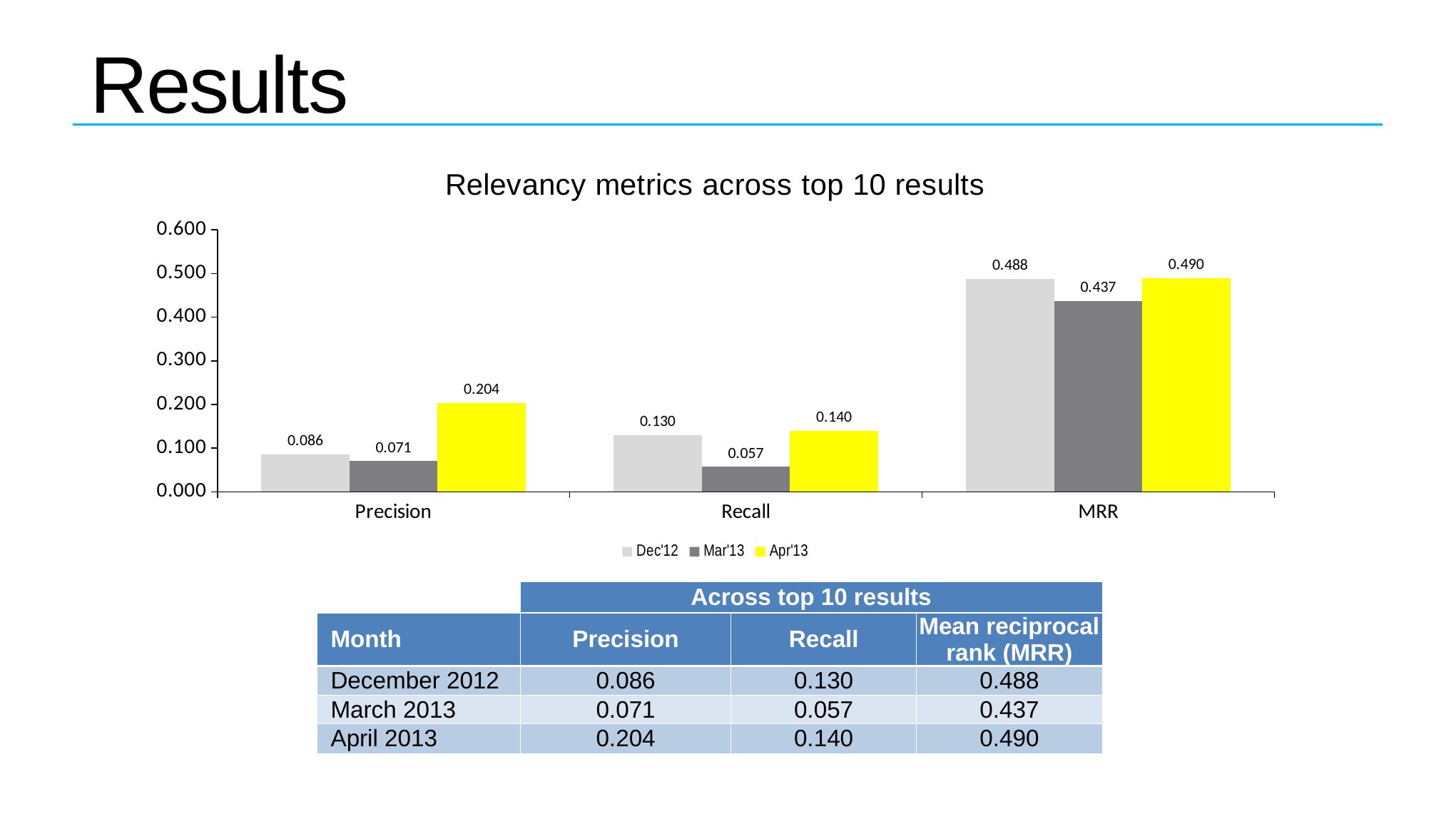

# Results

### Chart: Relevancy metrics across top 10 results

| Category | Dec'12 | Mar'13 | Apr'13 |
|---|---|---|---|
| Precision | 0.08613153594771242 | 0.07052065479295527 | 0.20388534913182801 |
| Recall | 0.13 | 0.057173597138385886 | 0.1397921760827456 |
| MRR | 0.4880000000000001 | 0.43700000000000006 | 0.49000000000000005 |
|  | Across top 10 results |  |  |
| --- | --- | --- | --- |
| Month | Precision | Recall | Mean reciprocal rank (MRR) |
| December 2012 | 0.086 | 0.130 | 0.488 |
| March 2013 | 0.071 | 0.057 | 0.437 |
| April 2013 | 0.204 | 0.140 | 0.490 |